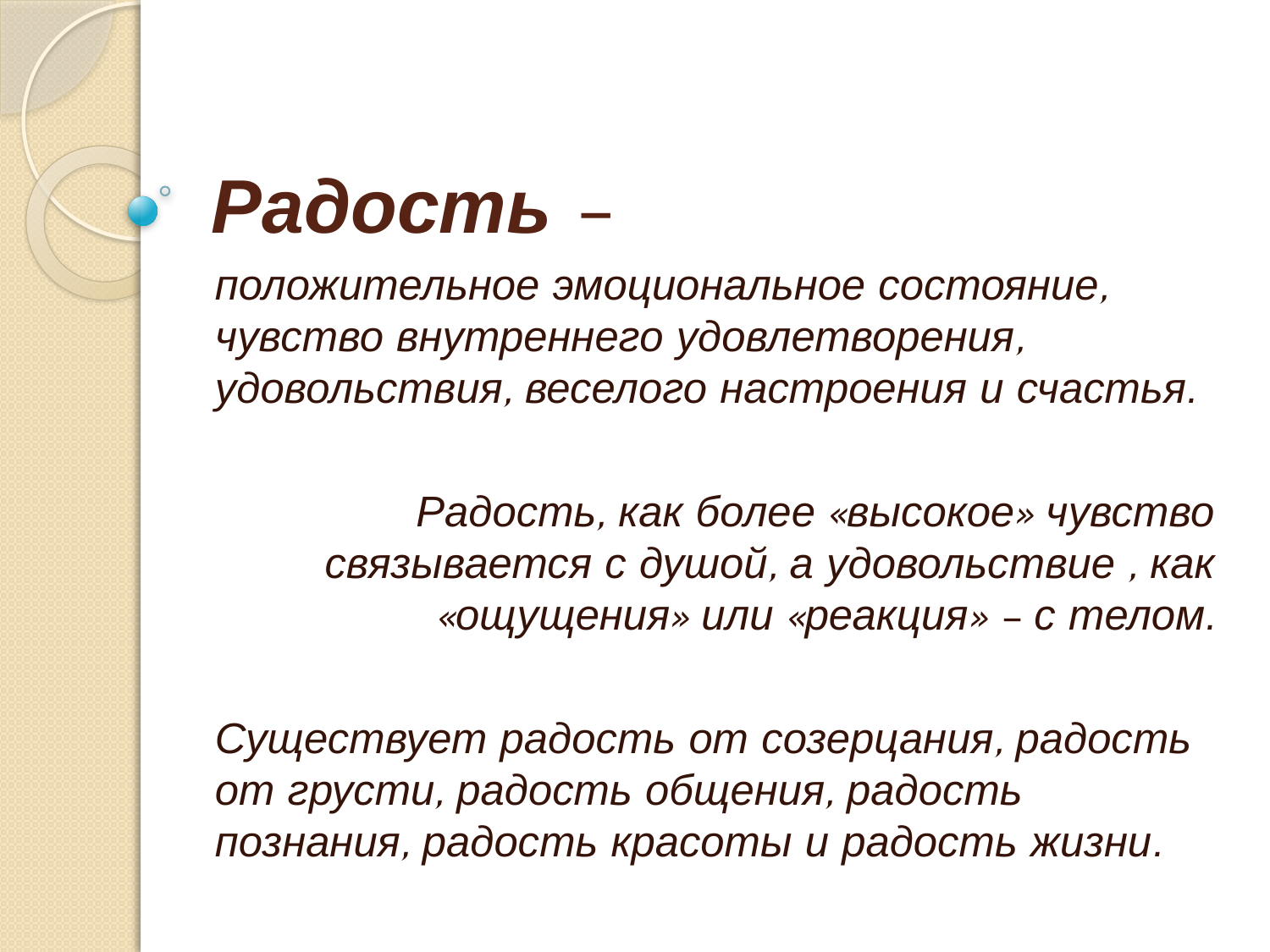

# Радость –
положительное эмоциональное состояние, чувство внутреннего удовлетворения, удовольствия, веселого настроения и счастья.

Радость, как более «высокое» чувство связывается с душой, а удовольствие , как «ощущения» или «реакция» – с телом.

Существует радость от созерцания, радость от грусти, радость общения, радость познания, радость красоты и радость жизни.